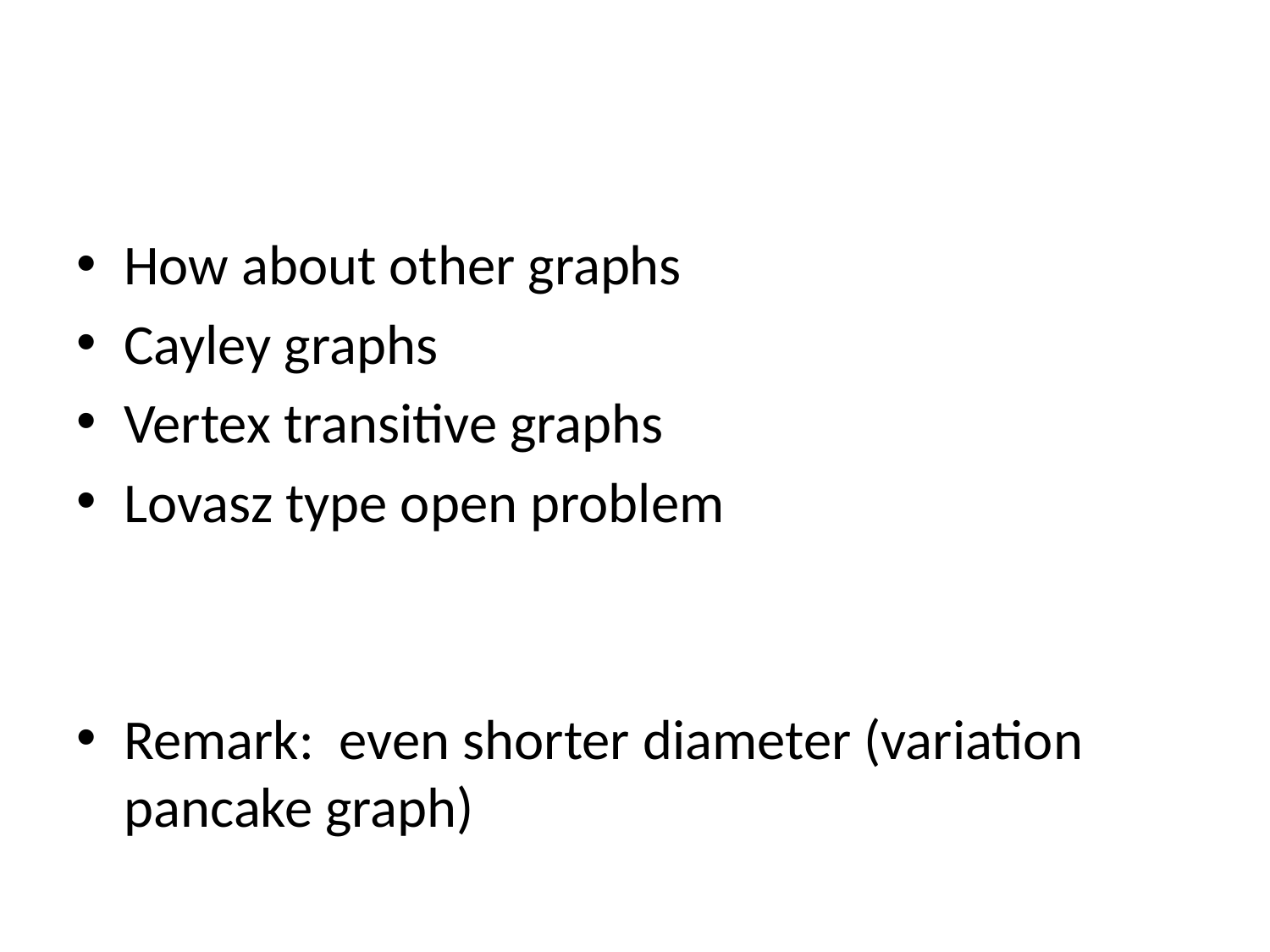

#
How about other graphs
Cayley graphs
Vertex transitive graphs
Lovasz type open problem

Remark:  even shorter diameter (variation pancake graph)